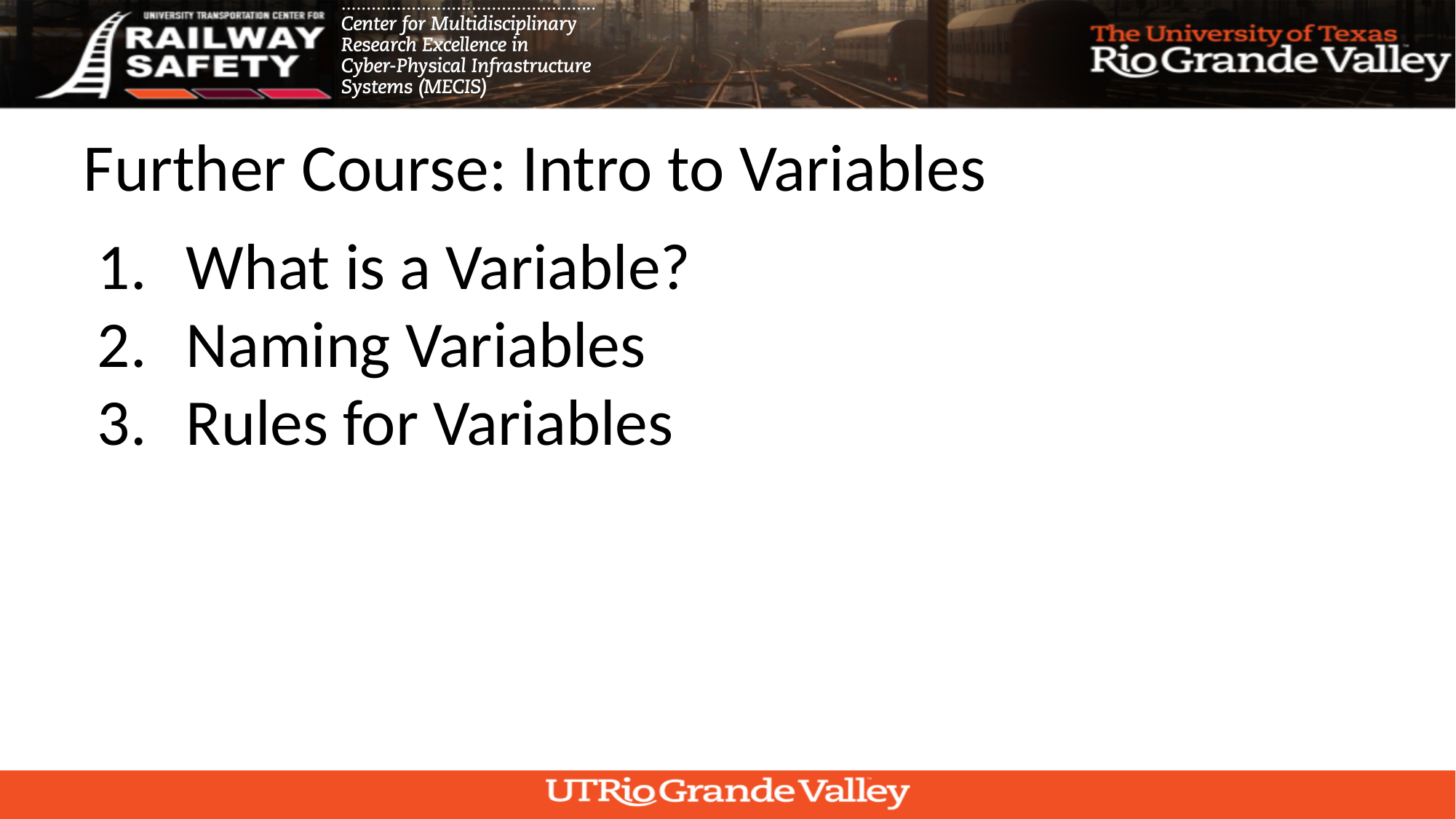

# Further Course: Intro to Variables
What is a Variable?
Naming Variables
Rules for Variables